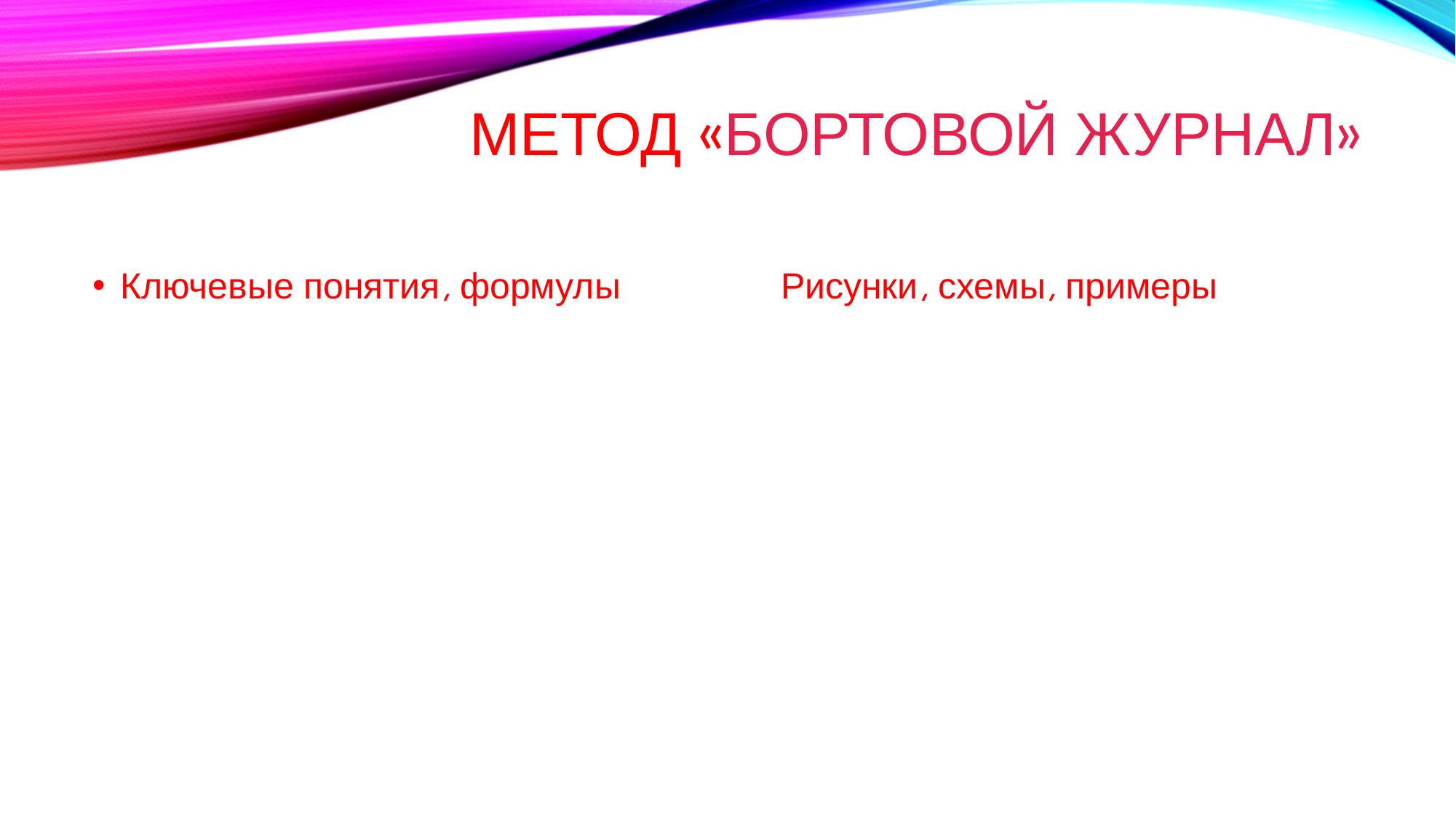

# МЕТОД «БОРТОВОЙ ЖУРНАЛ»
Ключевые понятия, формулы                Рисунки, схемы, примеры